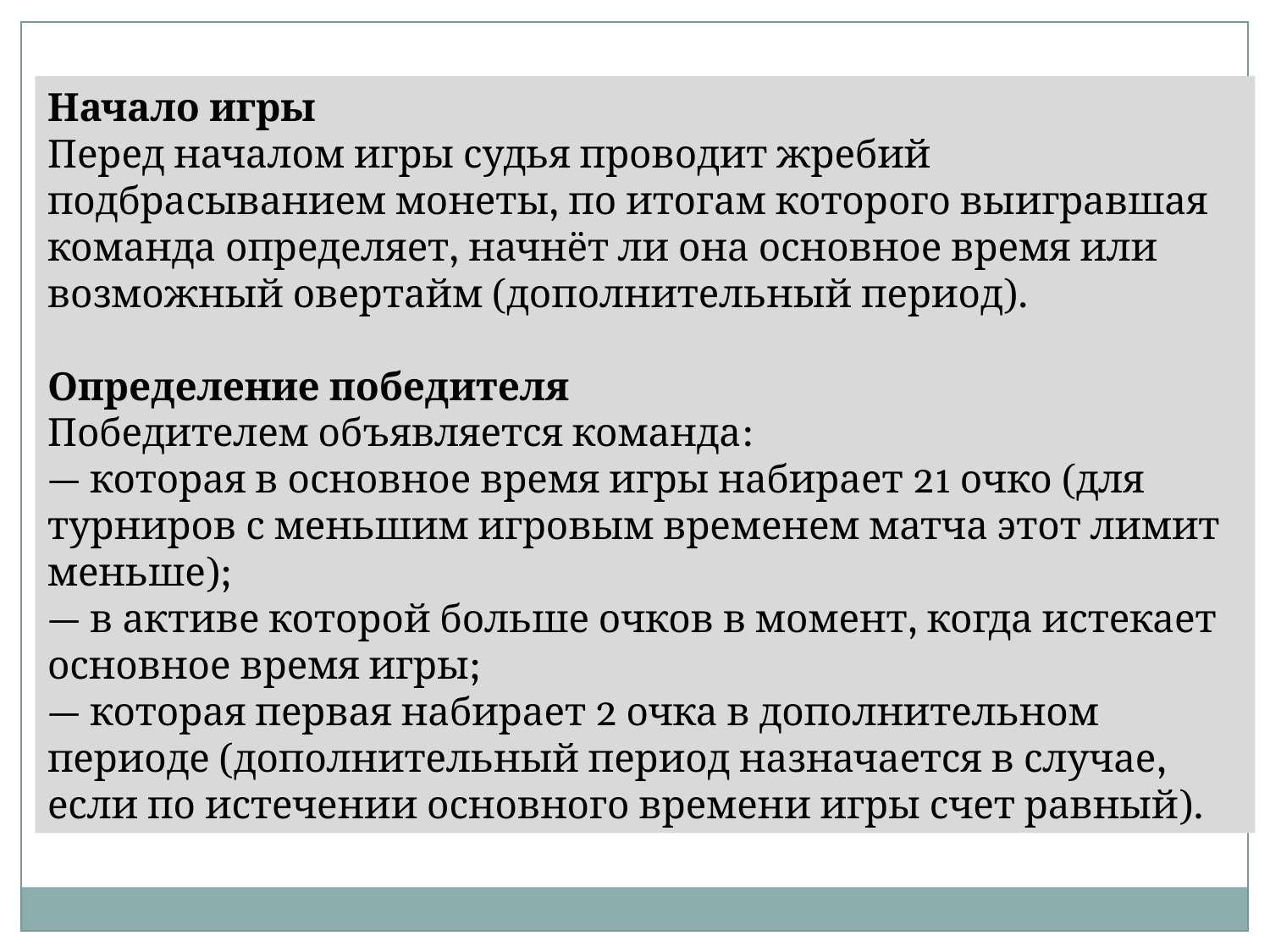

Начало игры
Перед началом игры судья проводит жребий подбрасыванием монеты, по итогам которого выигравшая команда определяет, начнёт ли она основное время или возможный овертайм (дополнительный период).

Определение победителя
Победителем объявляется команда:
— которая в основное время игры набирает 21 очко (для турниров с меньшим игровым временем матча этот лимит меньше);
— в активе которой больше очков в момент, когда истекает основное время игры;
— которая первая набирает 2 очка в дополнительном периоде (дополнительный период назначается в случае, если по истечении основного времени игры счет равный).